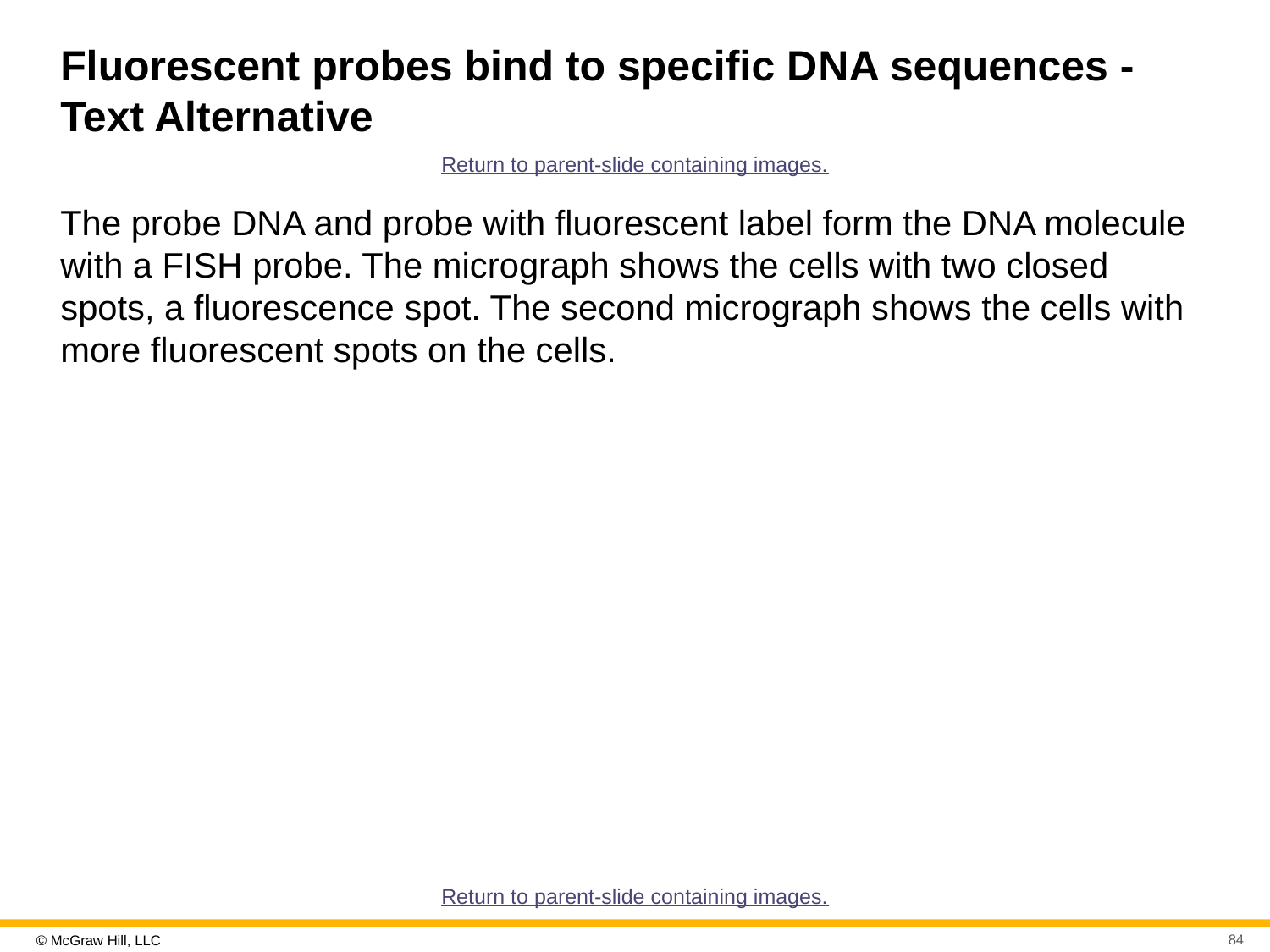

# Fluorescent probes bind to specific D N A sequences - Text Alternative
Return to parent-slide containing images.
The probe DNA and probe with fluorescent label form the DNA molecule with a FISH probe. The micrograph shows the cells with two closed spots, a fluorescence spot. The second micrograph shows the cells with more fluorescent spots on the cells.
Return to parent-slide containing images.
84